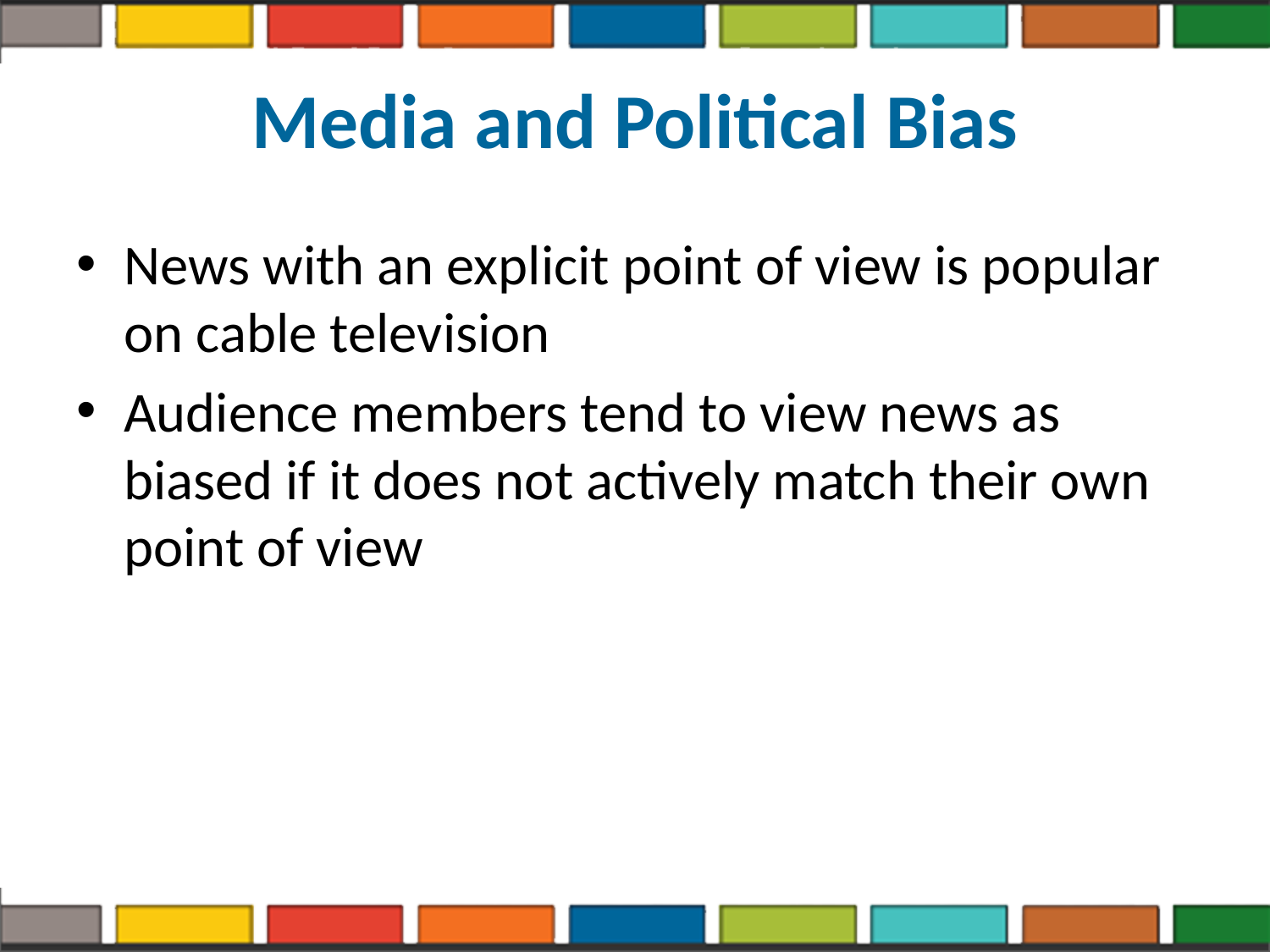

# Media and Political Bias
News with an explicit point of view is popular on cable television
Audience members tend to view news as biased if it does not actively match their own point of view